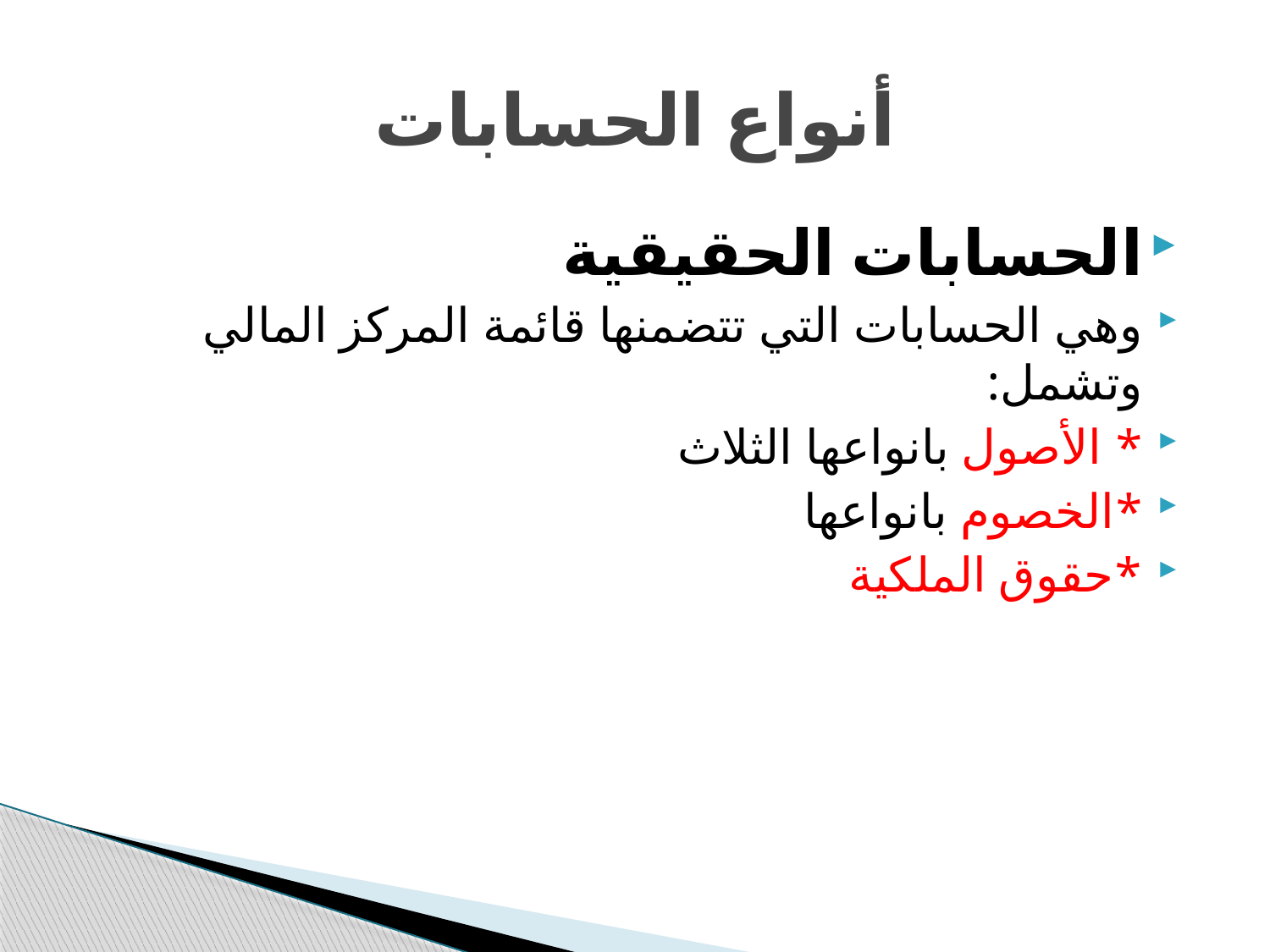

# أنواع الحسابات
الحسابات الحقيقية
وهي الحسابات التي تتضمنها قائمة المركز المالي وتشمل:
* الأصول بانواعها الثلاث
*الخصوم بانواعها
*حقوق الملكية